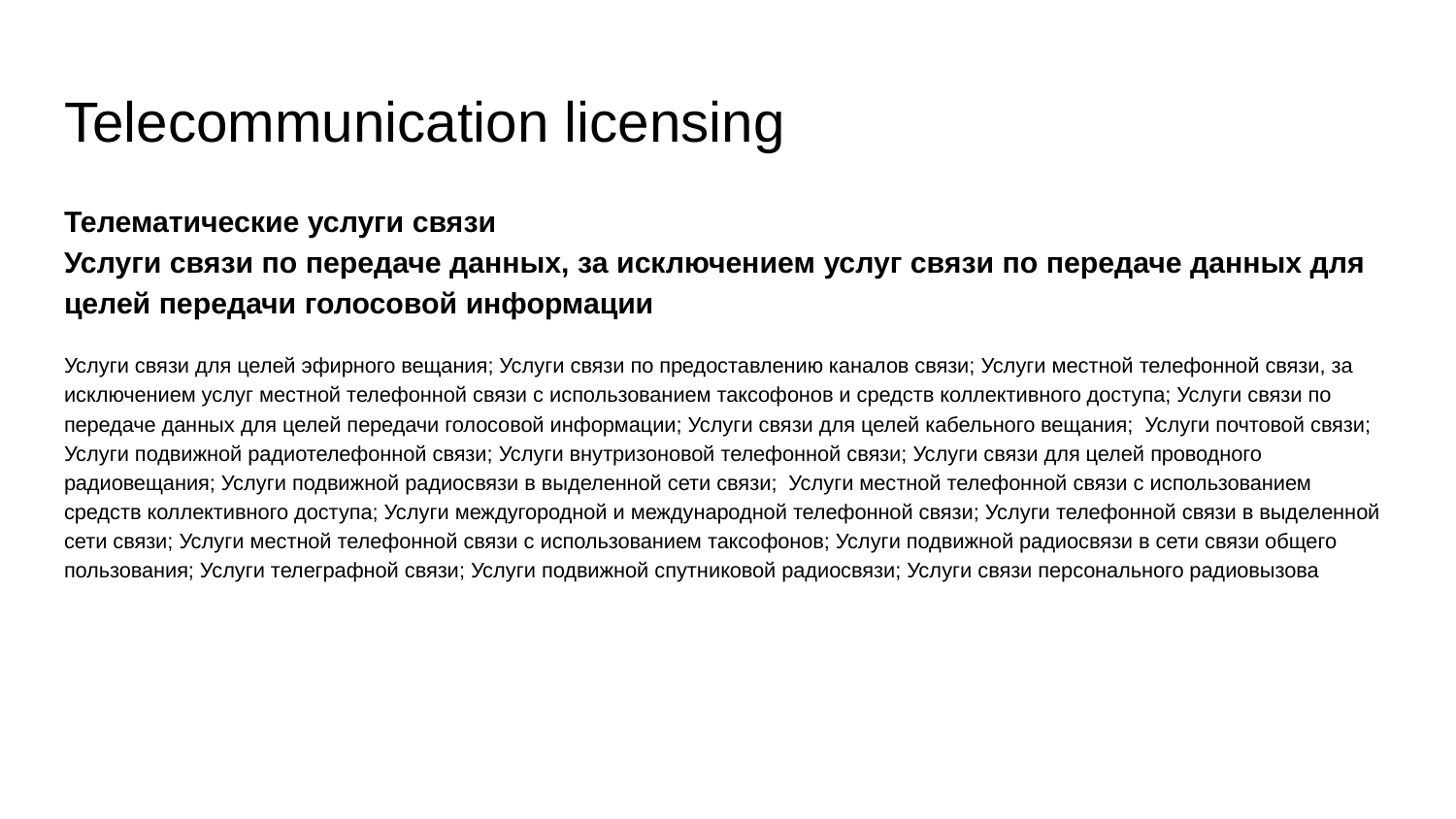

# Telecommunication licensing
Телематические услуги связи
Услуги связи по передаче данных, за исключением услуг связи по передаче данных для целей передачи голосовой информации

Услуги связи для целей эфирного вещания; Услуги связи по предоставлению каналов связи; Услуги местной телефонной связи, за исключением услуг местной телефонной связи с использованием таксофонов и средств коллективного доступа; Услуги связи по передаче данных для целей передачи голосовой информации; Услуги связи для целей кабельного вещания;  Услуги почтовой связи; Услуги подвижной радиотелефонной связи; Услуги внутризоновой телефонной связи; Услуги связи для целей проводного радиовещания; Услуги подвижной радиосвязи в выделенной сети связи;  Услуги местной телефонной связи с использованием средств коллективного доступа; Услуги междугородной и международной телефонной связи; Услуги телефонной связи в выделенной сети связи; Услуги местной телефонной связи с использованием таксофонов; Услуги подвижной радиосвязи в сети связи общего пользования; Услуги телеграфной связи; Услуги подвижной спутниковой радиосвязи; Услуги связи персонального радиовызова